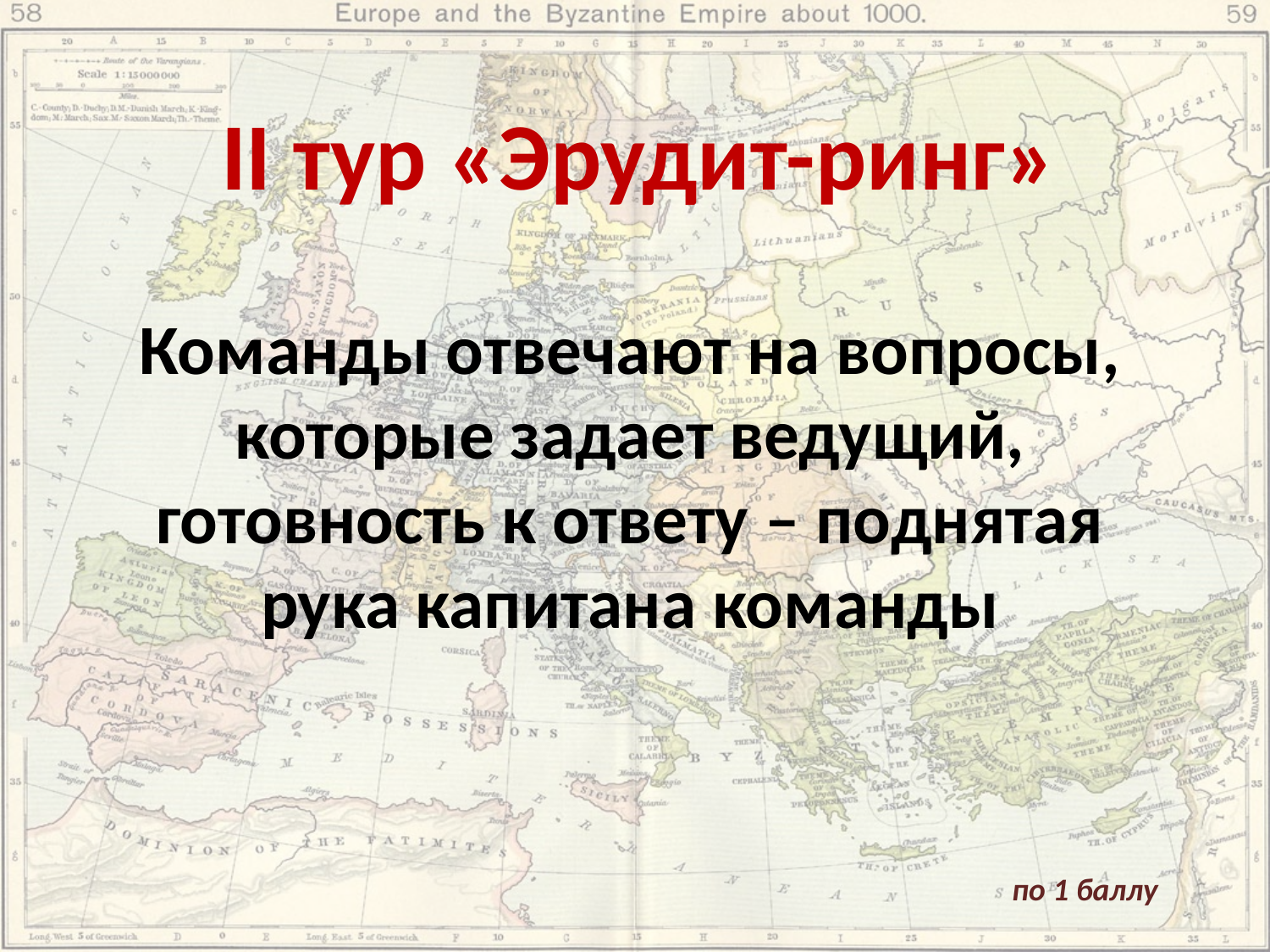

# II тур «Эрудит-ринг»
Команды отвечают на вопросы, которые задает ведущий, готовность к ответу – поднятая рука капитана команды

по 1 баллу